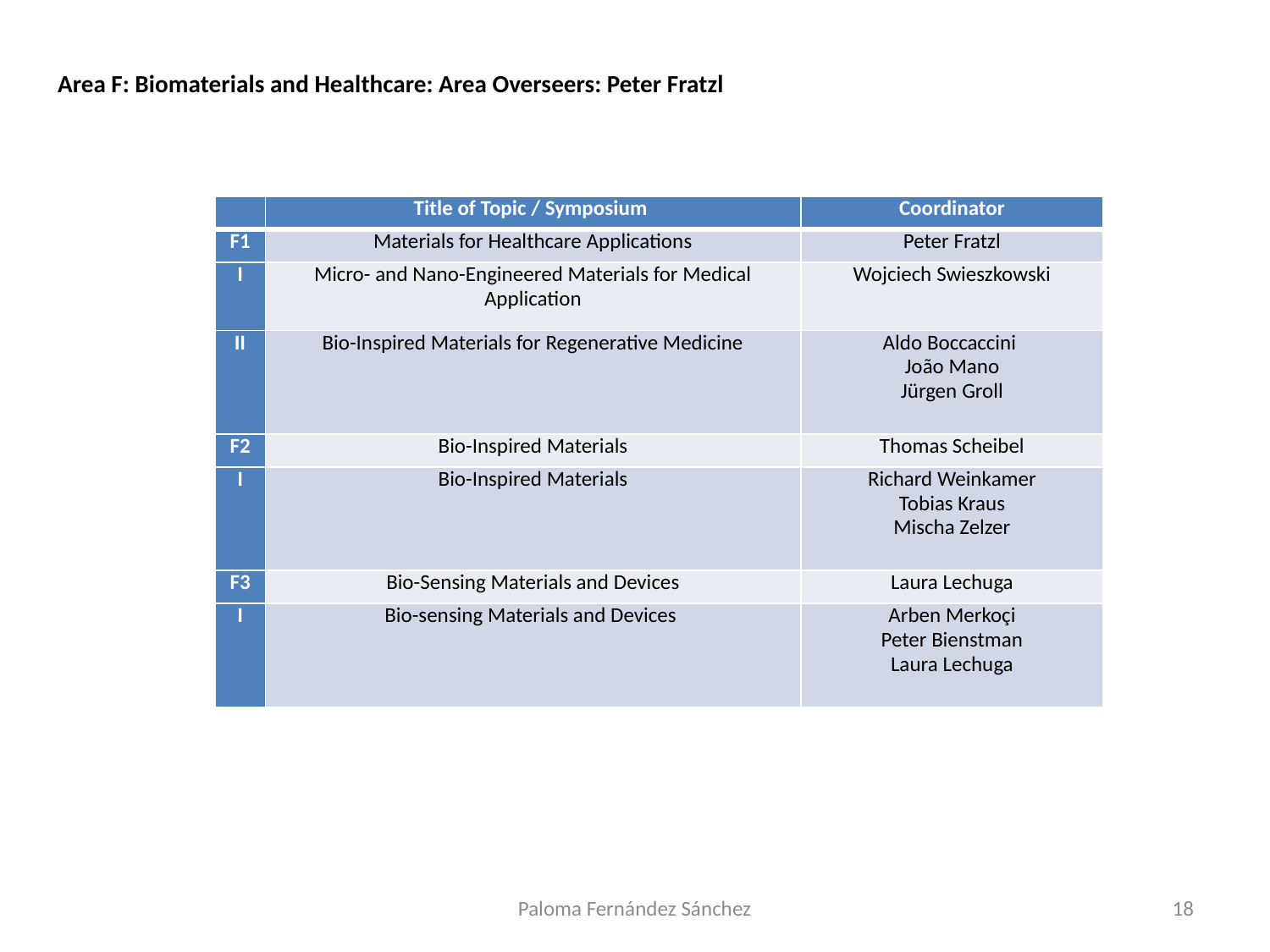

Area F: Biomaterials and Healthcare: Area Overseers: Peter Fratzl

|  | Title of Topic / Symposium | Coordinator |
| --- | --- | --- |
| F1 | Materials for Healthcare Applications | Peter Fratzl |
| I | Micro- and Nano-Engineered Materials for Medical Application | Wojciech Swieszkowski |
| II | Bio-Inspired Materials for Regenerative Medicine | Aldo Boccaccini  João Mano Jürgen Groll |
| F2 | Bio-Inspired Materials | Thomas Scheibel |
| I | Bio-Inspired Materials | Richard Weinkamer Tobias Kraus Mischa Zelzer |
| F3 | Bio-Sensing Materials and Devices | Laura Lechuga |
| I | Bio-sensing Materials and Devices | Arben Merkoçi Peter Bienstman Laura Lechuga |
Paloma Fernández Sánchez
18